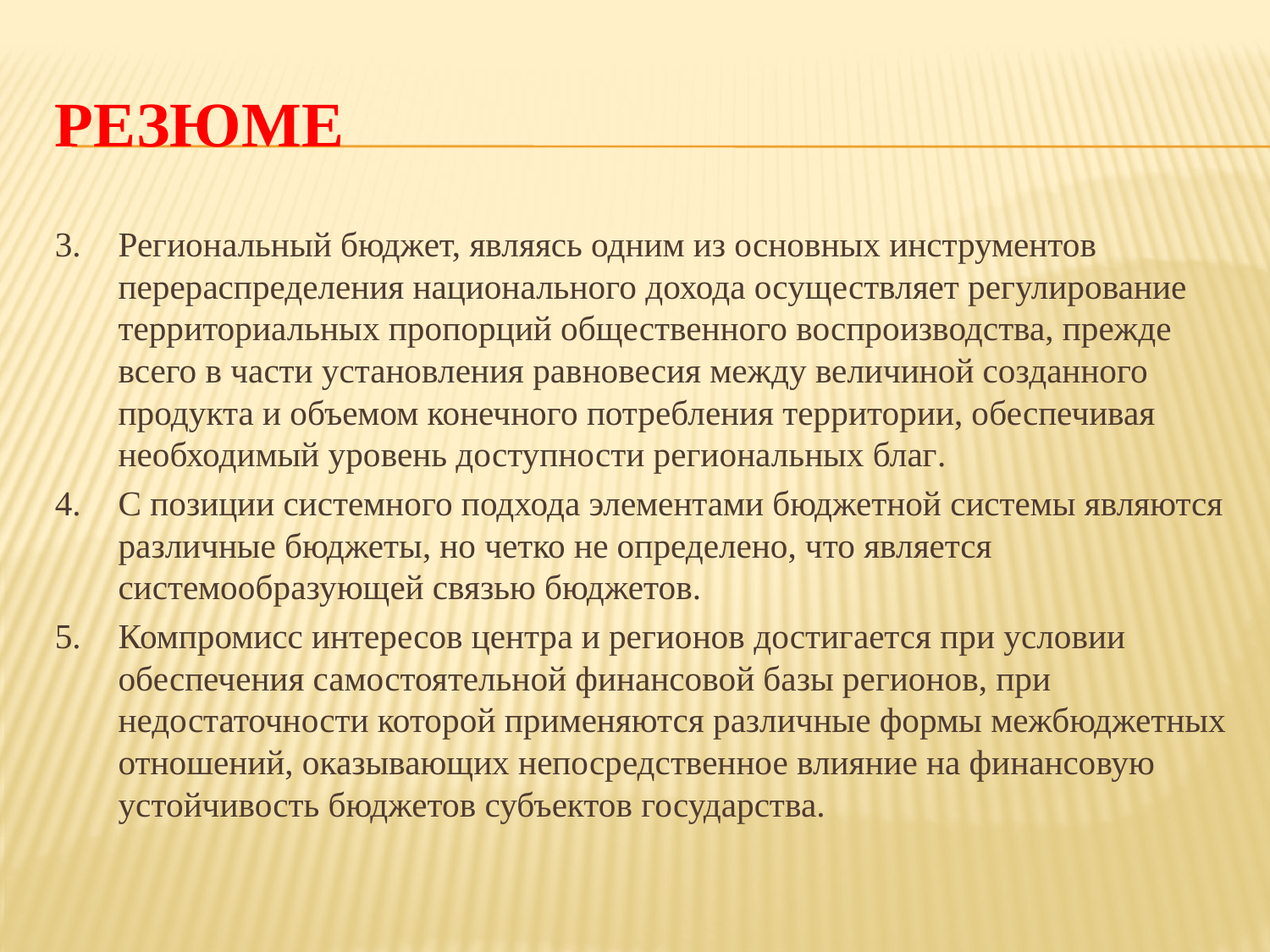

# резюме
Региональный бюджет, являясь одним из основных инструментов перераспределения национального дохода осуществляет регулирование территориальных пропорций общественного воспроизводства, прежде всего в части установления равновесия между величиной созданного продукта и объемом конечного потребления территории, обеспечивая необходимый уровень доступности региональных благ.
С позиции системного подхода элементами бюджетной системы являются различные бюджеты, но четко не определено, что является системообразующей связью бюджетов.
Компромисс интересов центра и регионов достигается при условии обеспечения самостоятельной финансовой базы регионов, при недостаточности которой применяются различные формы межбюджетных отношений, оказывающих непосредственное влияние на финансовую устойчивость бюджетов субъектов государства.